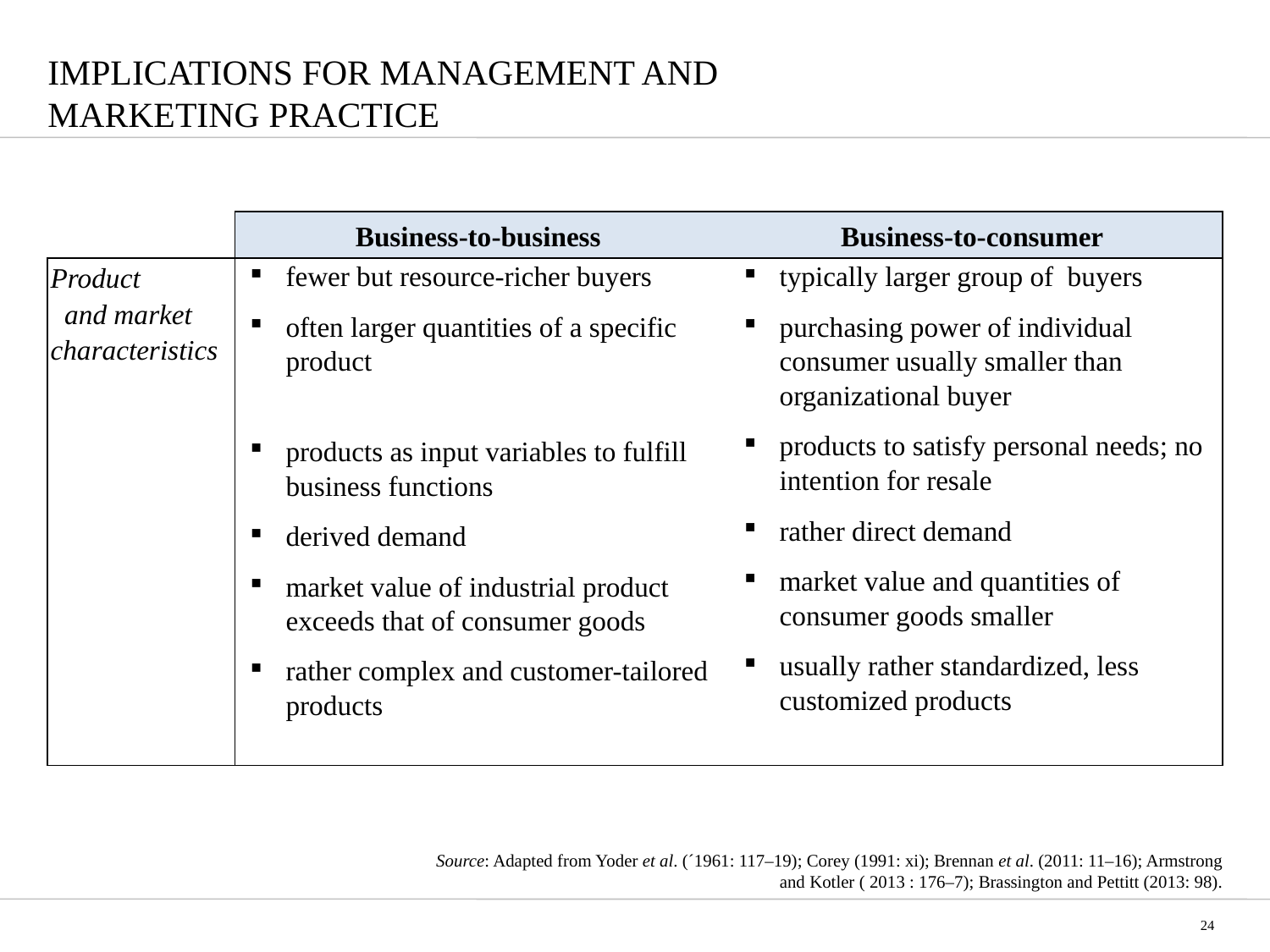

# IMPLICATIONS FOR MANAGEMENT AND MARKETING PRACTICE
|  | Business-to-business | Business-to-consumer |
| --- | --- | --- |
| Product and market characteristics | fewer but resource-richer buyers often larger quantities of a specific product products as input variables to fulfill business functions derived demand market value of industrial product exceeds that of consumer goods rather complex and customer-tailored products | typically larger group of buyers purchasing power of individual consumer usually smaller than organizational buyer products to satisfy personal needs; no intention for resale rather direct demand market value and quantities of consumer goods smaller usually rather standardized, less customized products |
|  |  |  |
|  |  |  |
|  |  |  |
|  |  |  |
|  |  |  |
Source: Adapted from Yoder et al. (´1961: 117–19); Corey (1991: xi); Brennan et al. (2011: 11–16); Armstrong and Kotler ( 2013 : 176–7); Brassington and Pettitt (2013: 98).